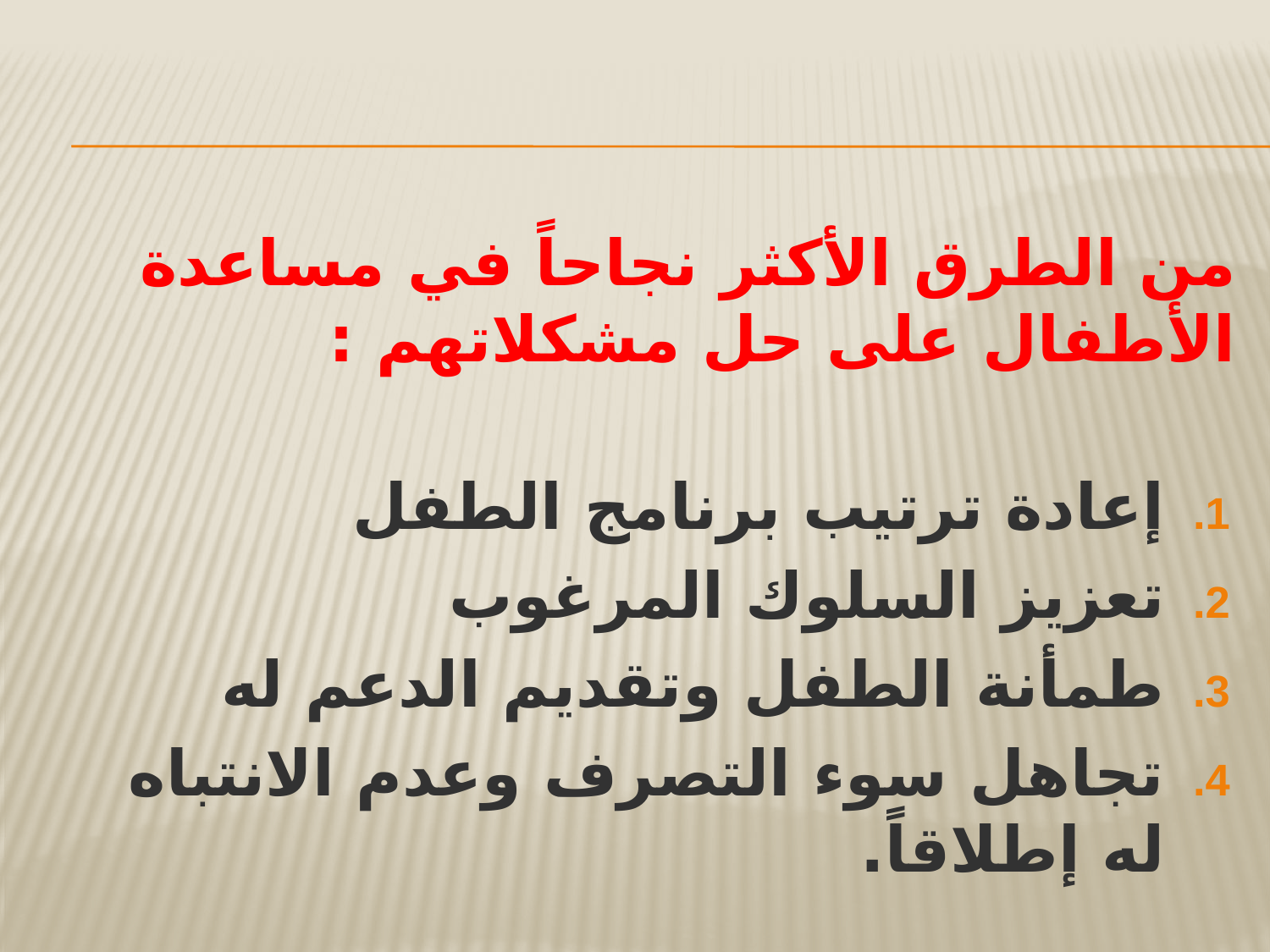

#
من الطرق الأكثر نجاحاً في مساعدة الأطفال على حل مشكلاتهم :

إعادة ترتيب برنامج الطفل
تعزيز السلوك المرغوب
طمأنة الطفل وتقديم الدعم له
تجاهل سوء التصرف وعدم الانتباه له إطلاقاً.